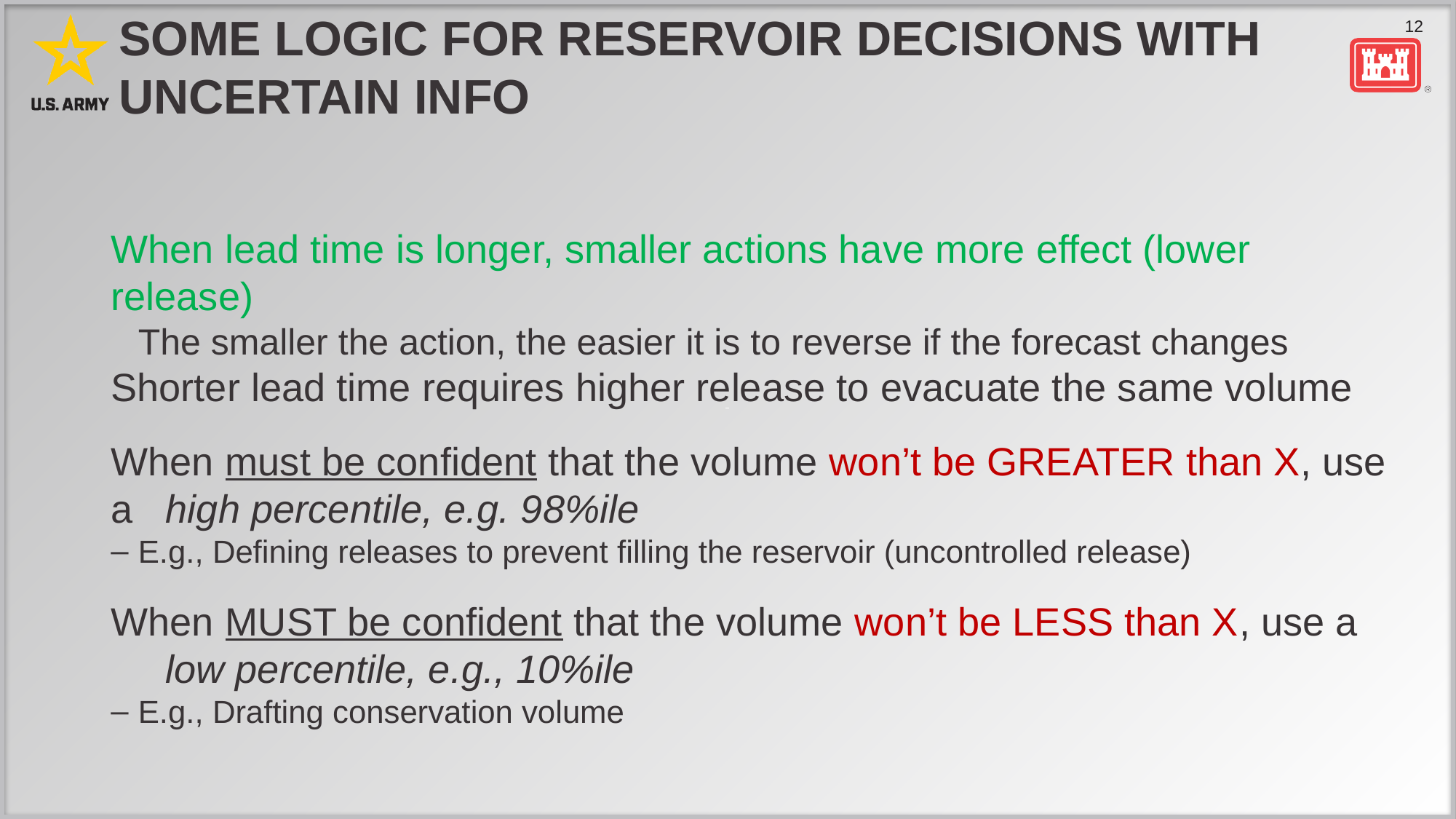

# Some Logic for Reservoir Decisions with Uncertain Info
When lead time is longer, smaller actions have more effect (lower release)
The smaller the action, the easier it is to reverse if the forecast changes
Shorter lead time requires higher release to evacuate the same volume
When must be confident that the volume won’t be GREATER than X, use a   high percentile, e.g. 98%ile
E.g., Defining releases to prevent filling the reservoir (uncontrolled release)
When MUST be confident that the volume won’t be LESS than X, use a         low percentile, e.g., 10%ile
E.g., Drafting conservation volume